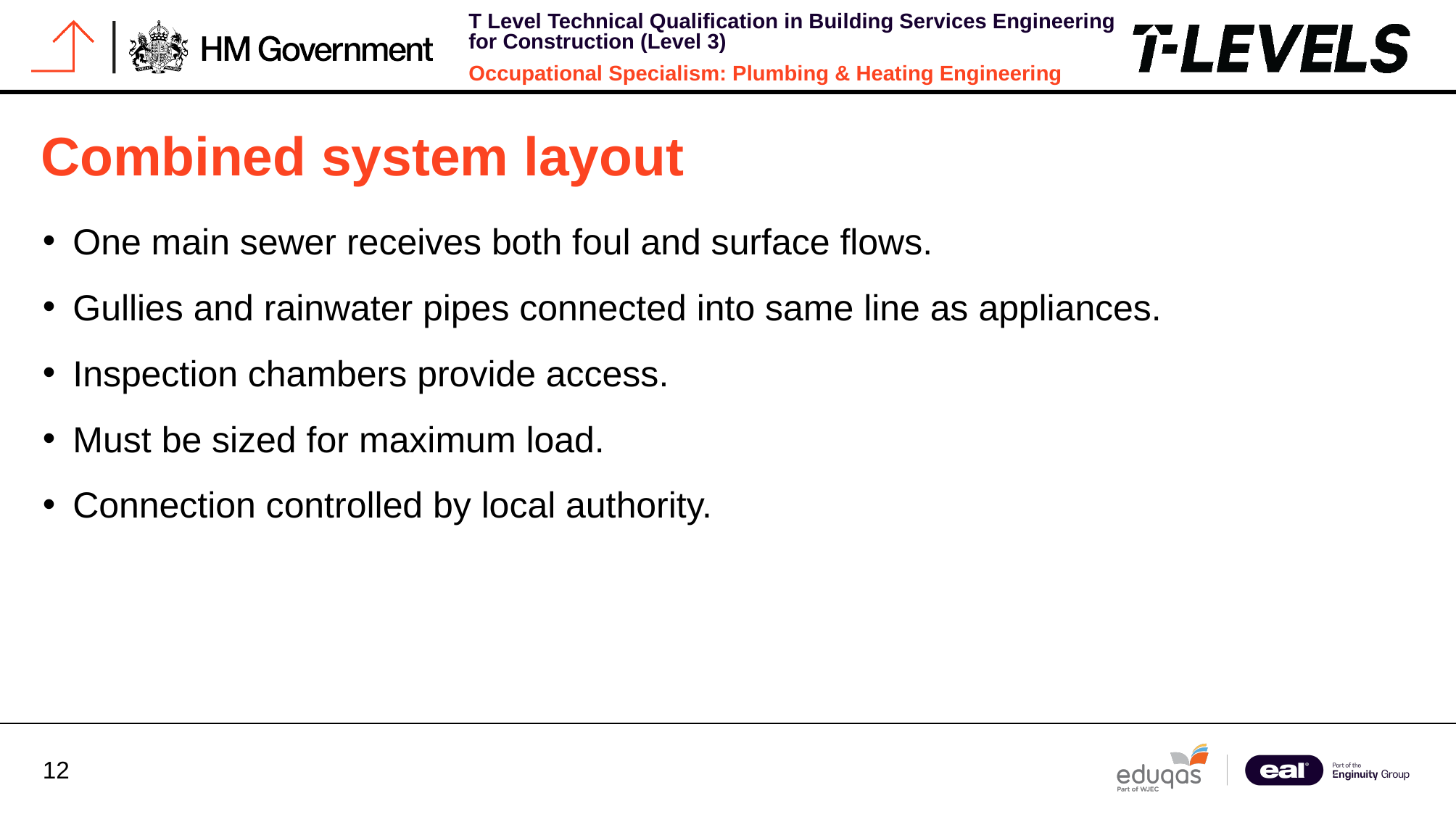

# Combined system layout
One main sewer receives both foul and surface flows.
Gullies and rainwater pipes connected into same line as appliances.
Inspection chambers provide access.
Must be sized for maximum load.
Connection controlled by local authority.